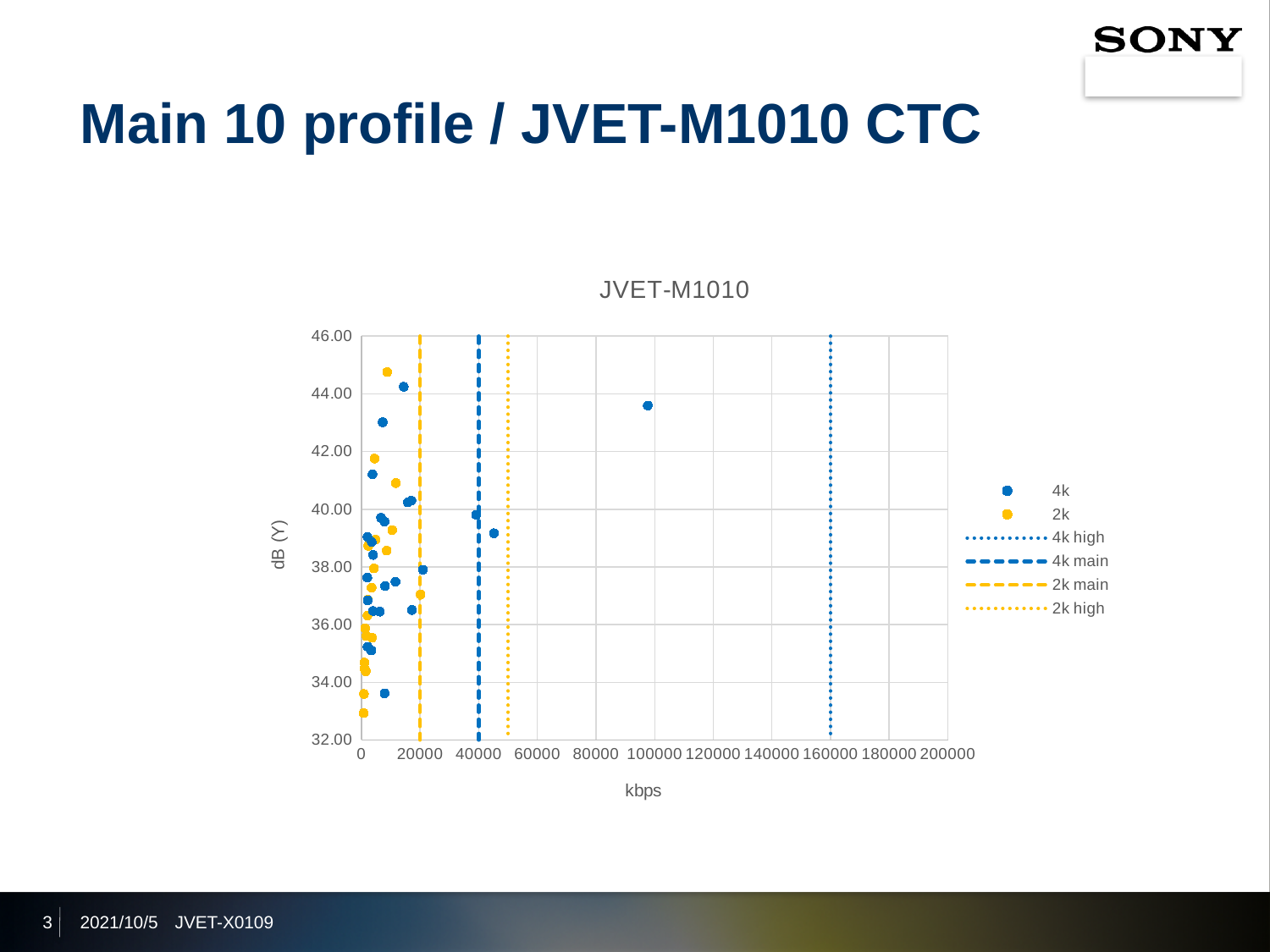

# Main 10 profile / JVET-M1010 CTC

### Chart: JVET-M1010

| Category |  |  |  |  |  |  |
|---|---|---|---|---|---|---|
3
2021/10/5
JVET-X0109